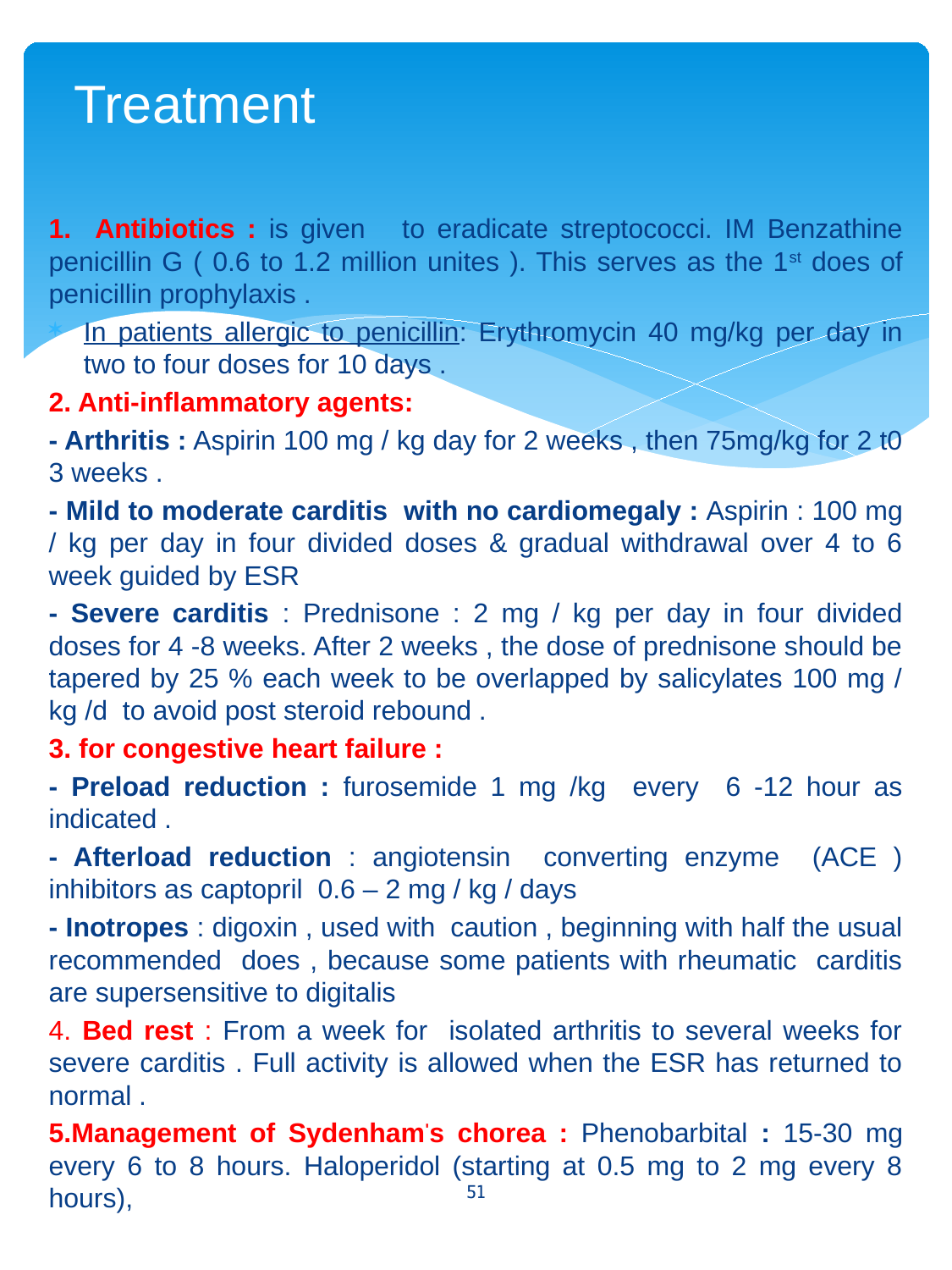

# Treatment
1.  Antibiotics : is given   to eradicate streptococci. IM Benzathine penicillin G ( 0.6 to 1.2 million unites ). This serves as the 1st does of penicillin prophylaxis .
In patients allergic to penicillin: Erythromycin 40 mg/kg per day in two to four doses for 10 days .
2. Anti-inflammatory agents:
- Arthritis : Aspirin 100 mg / kg day for 2 weeks , then 75mg/kg for 2 t0 3 weeks .
- Mild to moderate carditis  with no cardiomegaly : Aspirin : 100 mg / kg per day in four divided doses & gradual withdrawal over 4 to 6 week guided by ESR
- Severe carditis : Prednisone : 2 mg / kg per day in four divided doses for 4 -8 weeks. After 2 weeks , the dose of prednisone should be tapered by 25 % each week to be overlapped by salicylates 100 mg / kg /d  to avoid post steroid rebound .
3. for congestive heart failure :
- Preload reduction : furosemide 1 mg /kg  every  6 -12 hour as indicated .
- Afterload reduction : angiotensin  converting enzyme  (ACE ) inhibitors as captopril  0.6 – 2 mg / kg / days
- Inotropes : digoxin , used with  caution , beginning with half the usual recommended  does , because some patients with rheumatic  carditis are supersensitive to digitalis
4. Bed rest : From a week for  isolated arthritis to several weeks for severe carditis . Full activity is allowed when the ESR has returned to normal .
5.Management of Sydenham's chorea : Phenobarbital : 15-30 mg every 6 to 8 hours. Haloperidol (starting at 0.5 mg to 2 mg every 8 hours),

51